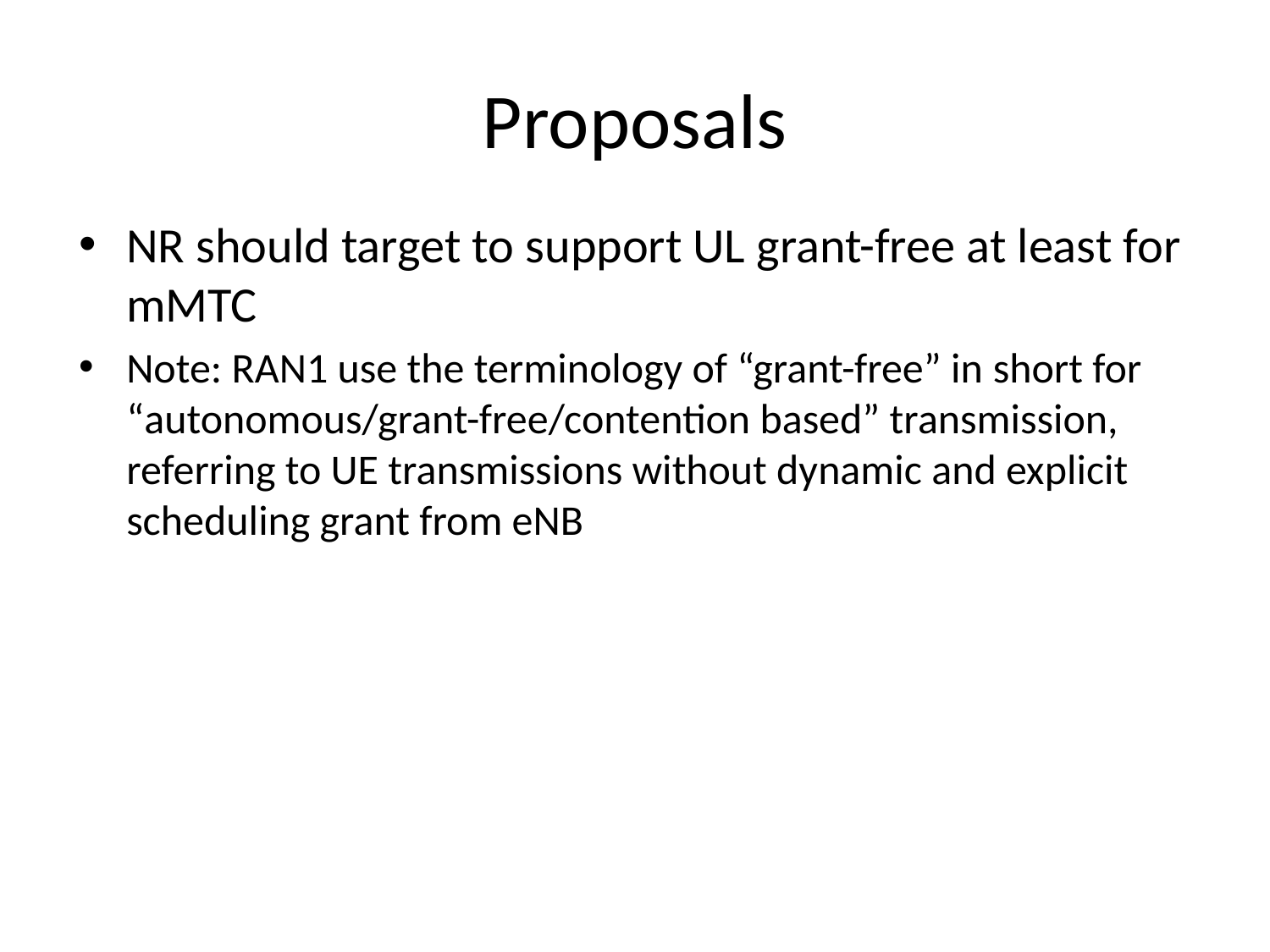

# Proposals
NR should target to support UL grant-free at least for mMTC
Note: RAN1 use the terminology of “grant-free” in short for “autonomous/grant-free/contention based” transmission, referring to UE transmissions without dynamic and explicit scheduling grant from eNB